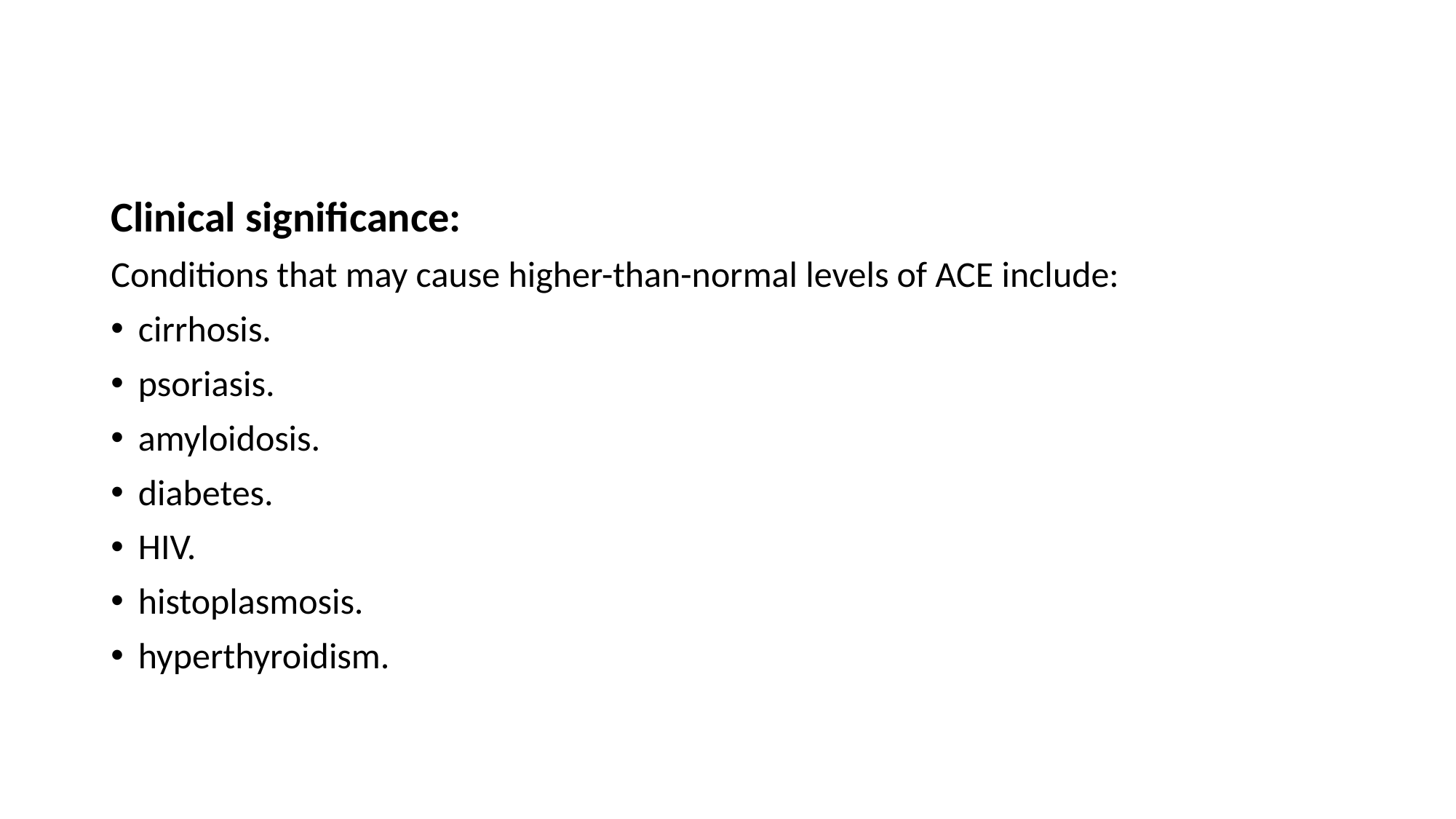

#
Clinical significance:
Conditions that may cause higher-than-normal levels of ACE include:
cirrhosis.
psoriasis.
amyloidosis.
diabetes.
HIV.
histoplasmosis.
hyperthyroidism.